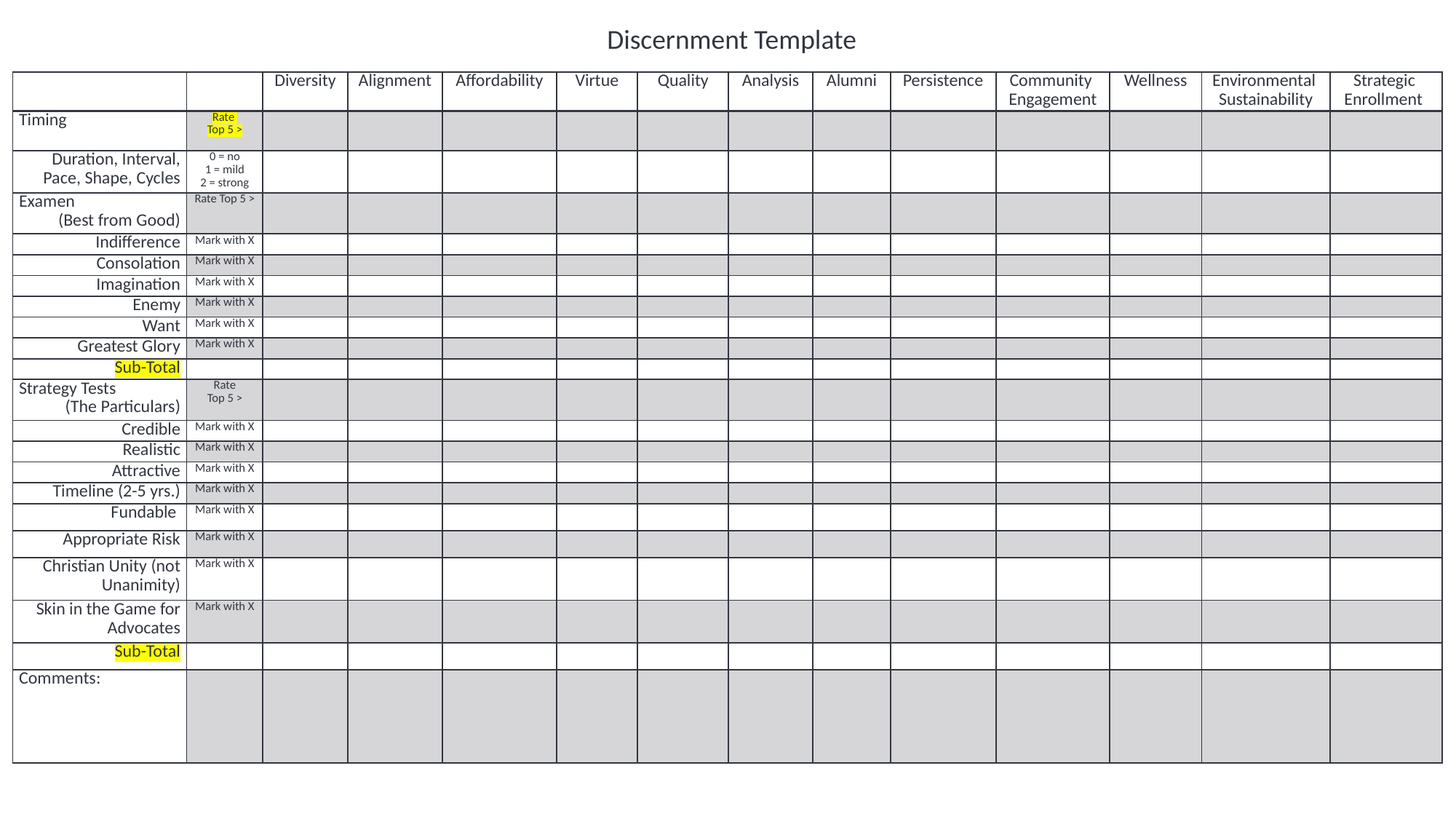

Slide 27
Discernment Template
|  |  | Diversity | Alignment | Affordability | Virtue | Quality | Analysis | Alumni | Persistence | Community Engagement | Wellness | Environmental Sustainability | Strategic Enrollment |
| --- | --- | --- | --- | --- | --- | --- | --- | --- | --- | --- | --- | --- | --- |
| Timing | Rate Top 5 > |  |  |  |  |  |  |  |  |  |  |  |  |
| Duration, Interval, Pace, Shape, Cycles | 0 = no 1 = mild 2 = strong |  |  |  |  |  |  |  |  |  |  |  |  |
| Examen (Best from Good) | Rate Top 5 > |  |  |  |  |  |  |  |  |  |  |  |  |
| Indifference | Mark with X |  |  |  |  |  |  |  |  |  |  |  |  |
| Consolation | Mark with X |  |  |  |  |  |  |  |  |  |  |  |  |
| Imagination | Mark with X |  |  |  |  |  |  |  |  |  |  |  |  |
| Enemy | Mark with X |  |  |  |  |  |  |  |  |  |  |  |  |
| Want | Mark with X |  |  |  |  |  |  |  |  |  |  |  |  |
| Greatest Glory | Mark with X |  |  |  |  |  |  |  |  |  |  |  |  |
| Sub-Total |  |  |  |  |  |  |  |  |  |  |  |  |  |
| Strategy Tests (The Particulars) | Rate Top 5 > |  |  |  |  |  |  |  |  |  |  |  |  |
| Credible | Mark with X |  |  |  |  |  |  |  |  |  |  |  |  |
| Realistic | Mark with X |  |  |  |  |  |  |  |  |  |  |  |  |
| Attractive | Mark with X |  |  |  |  |  |  |  |  |  |  |  |  |
| Timeline (2-5 yrs.) | Mark with X |  |  |  |  |  |  |  |  |  |  |  |  |
| Fundable | Mark with X |  |  |  |  |  |  |  |  |  |  |  |  |
| Appropriate Risk | Mark with X |  |  |  |  |  |  |  |  |  |  |  |  |
| Christian Unity (not Unanimity) | Mark with X |  |  |  |  |  |  |  |  |  |  |  |  |
| Skin in the Game for Advocates | Mark with X |  |  |  |  |  |  |  |  |  |  |  |  |
| Sub-Total |  |  |  |  |  |  |  |  |  |  |  |  |  |
| Comments: |  |  |  |  |  |  |  |  |  |  |  |  |  |